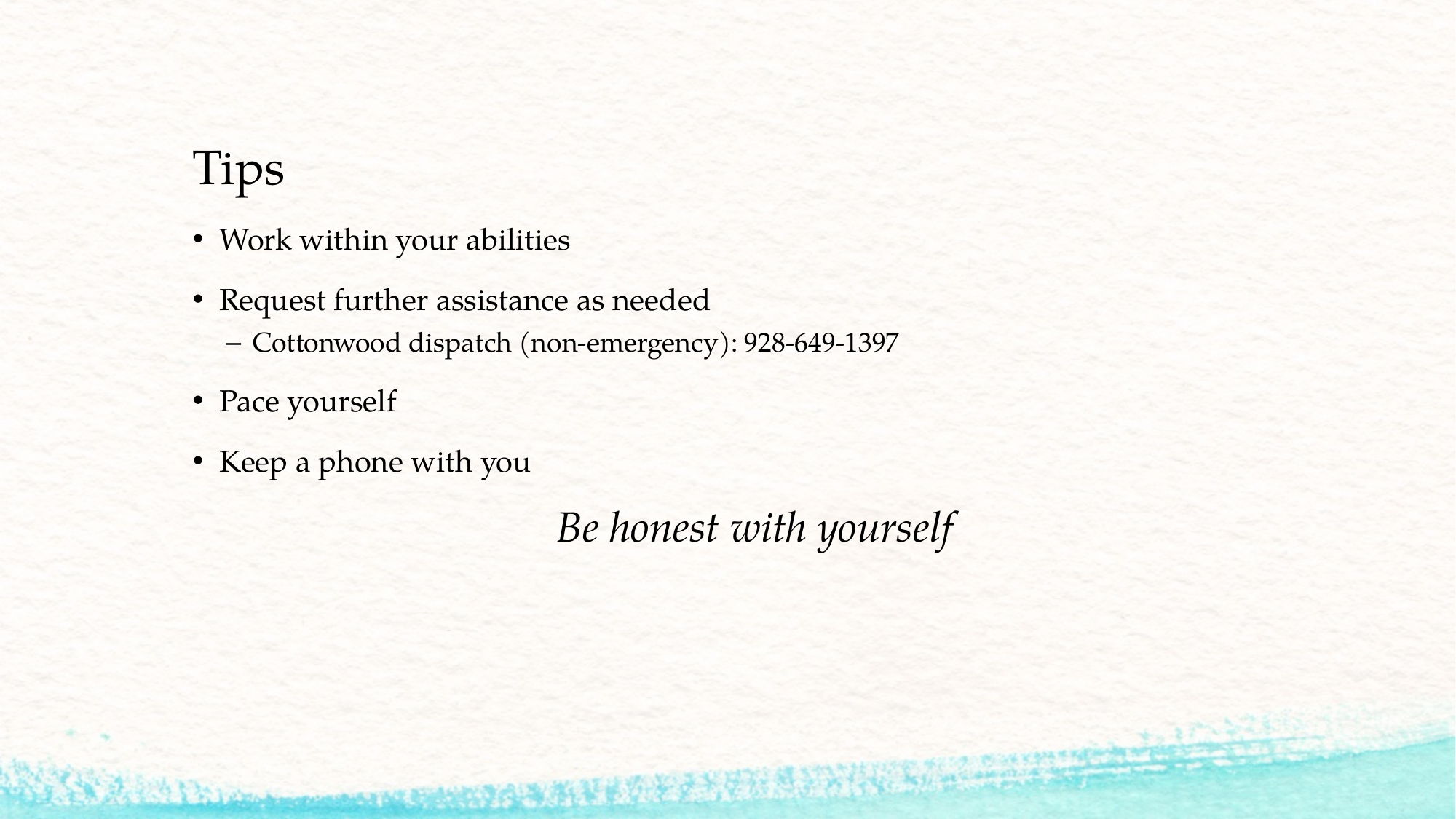

# Tips
Work within your abilities
Request further assistance as needed
Cottonwood dispatch (non-emergency): 928-649-1397
Pace yourself
Keep a phone with you
Be honest with yourself